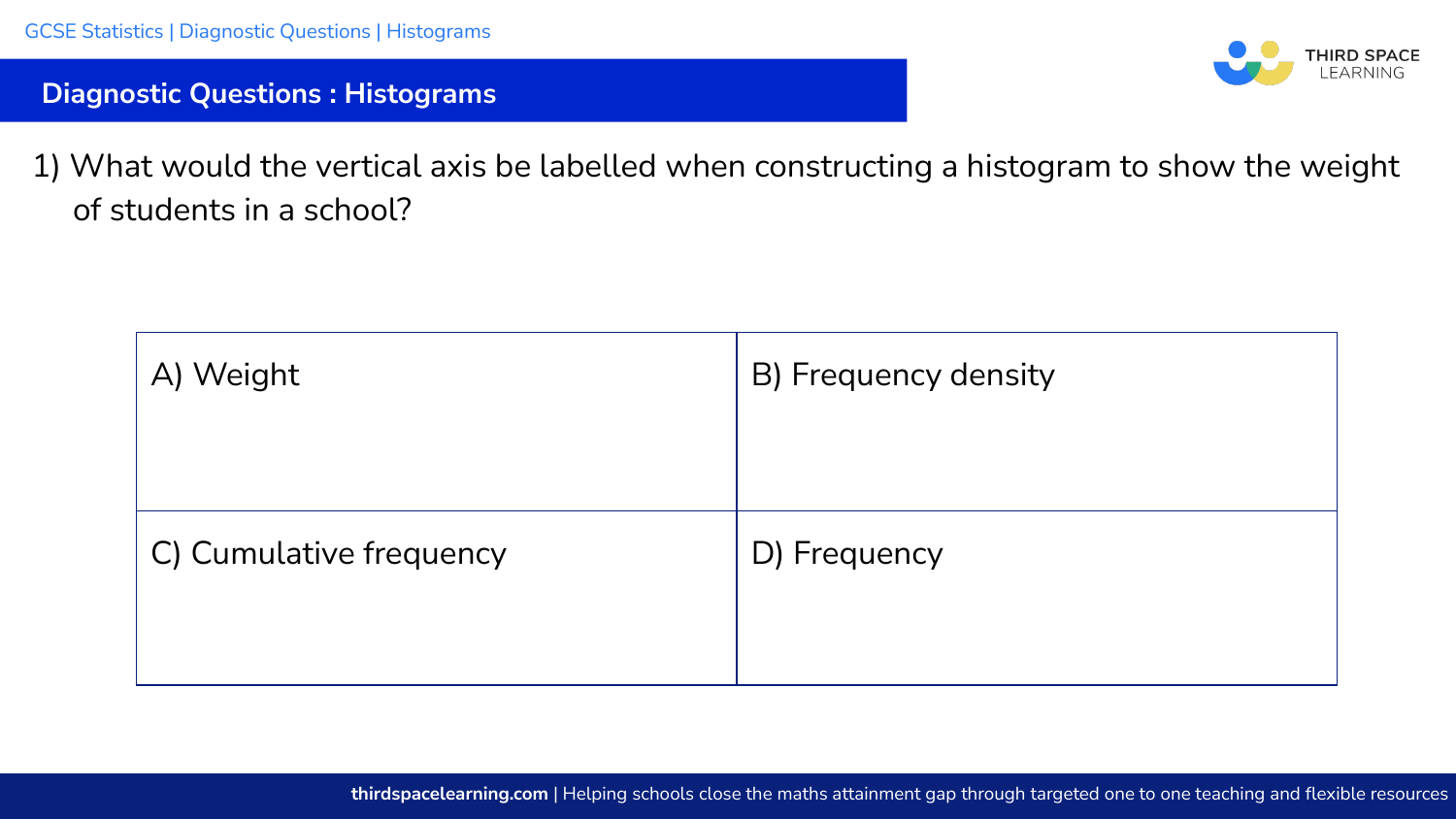

Diagnostic Questions : Histograms
| 1) What would the vertical axis be labelled when constructing a histogram to show the weight of students in a school? |
| --- |
|  |
| --- |
| A) Weight | B) Frequency density |
| --- | --- |
| C) Cumulative frequency | D) Frequency |